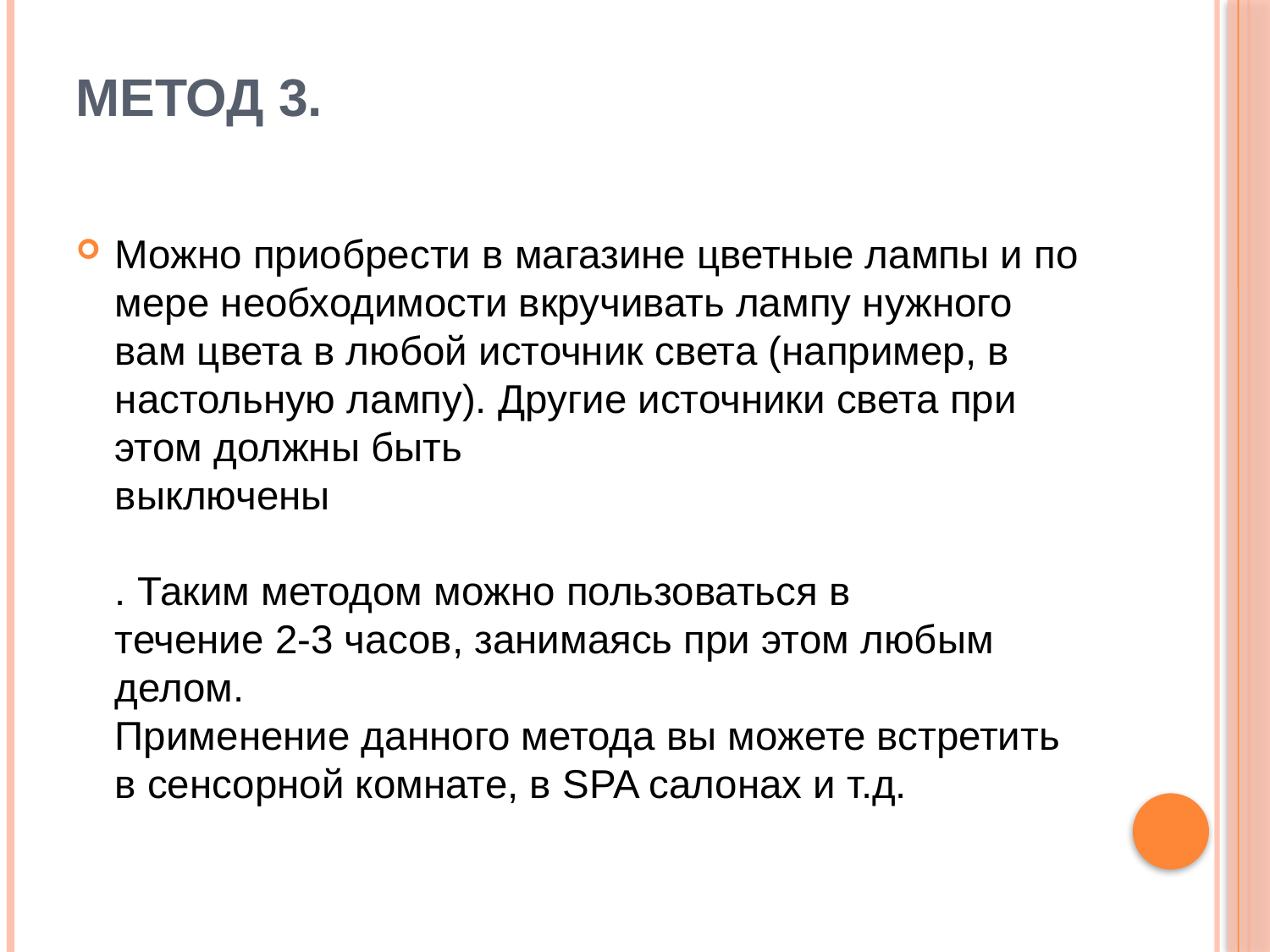

# Метод 3.
Можно приобрести в магазине цветные лампы и по
мере необходимости вкручивать лампу нужного вам цвета в любой источник света (например, в настольную лампу). Другие источники света при этом должны быть
выключены
. Таким методом можно пользоваться в
течение 2-3 часов, занимаясь при этом любым делом.
Применение данного метода вы можете встретить в сенсорной комнате, в SPA салонах и т.д.